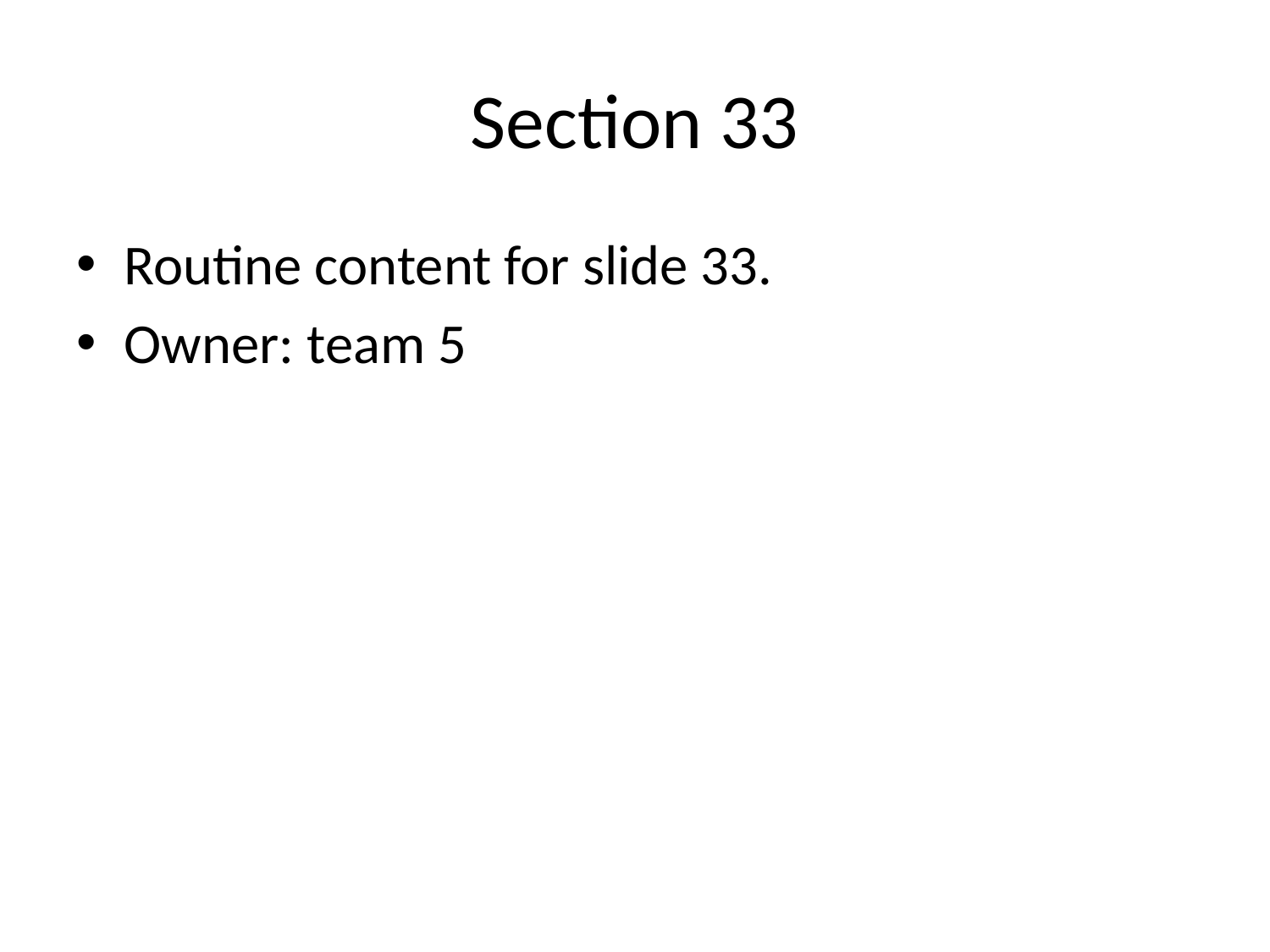

# Section 33
Routine content for slide 33.
Owner: team 5